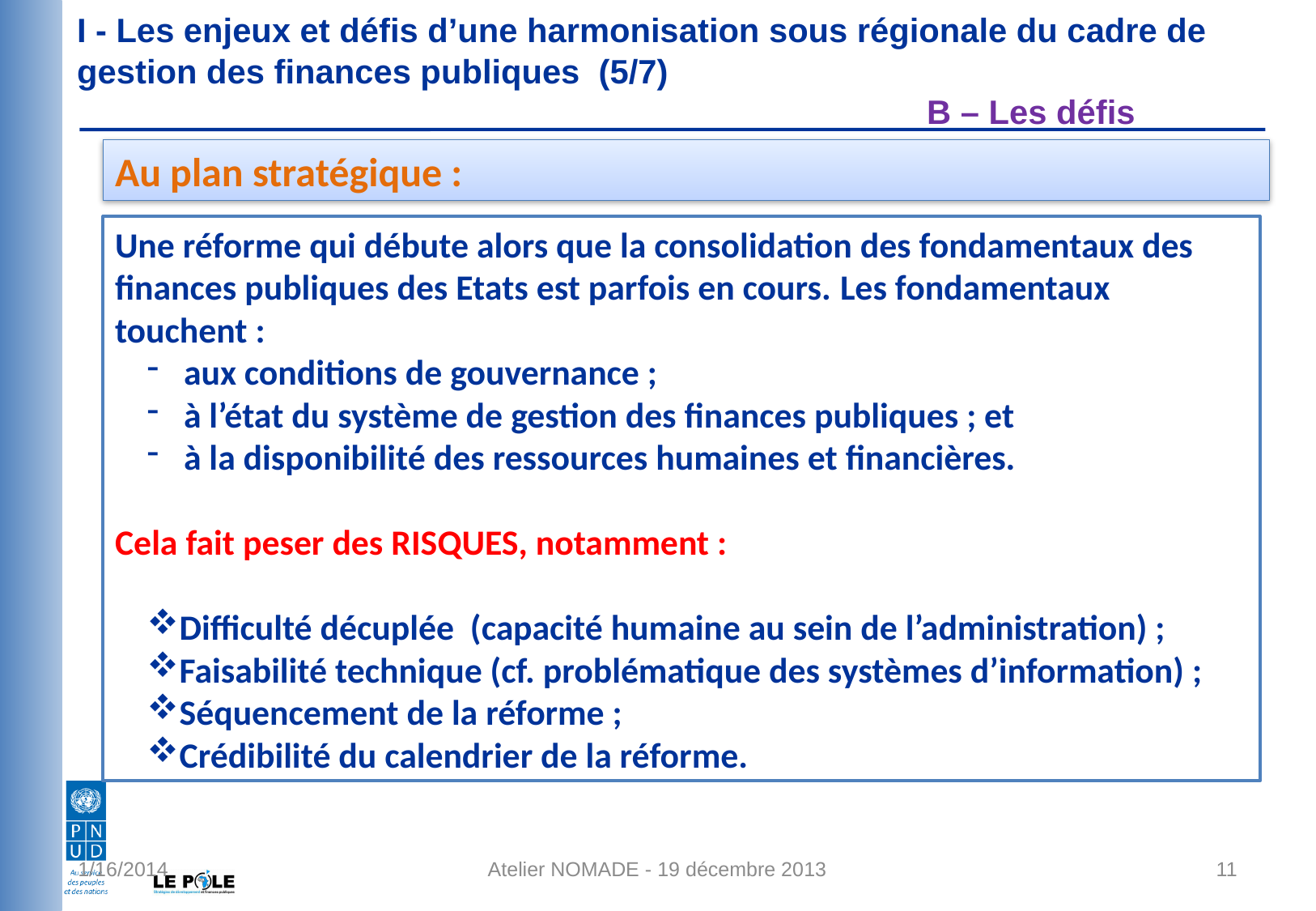

# I - Les enjeux et défis d’une harmonisation sous régionale du cadre de gestion des finances publiques  (5/7) B – Les défis
Au plan stratégique :
Une réforme qui débute alors que la consolidation des fondamentaux des finances publiques des Etats est parfois en cours. Les fondamentaux touchent :
 aux conditions de gouvernance ;
 à l’état du système de gestion des finances publiques ; et
 à la disponibilité des ressources humaines et financières.

Cela fait peser des RISQUES, notamment :

Difficulté décuplée  (capacité humaine au sein de l’administration) ;
Faisabilité technique (cf. problématique des systèmes d’information) ;
Séquencement de la réforme ;
Crédibilité du calendrier de la réforme.
1/16/2014
Atelier NOMADE - 19 décembre 2013
11